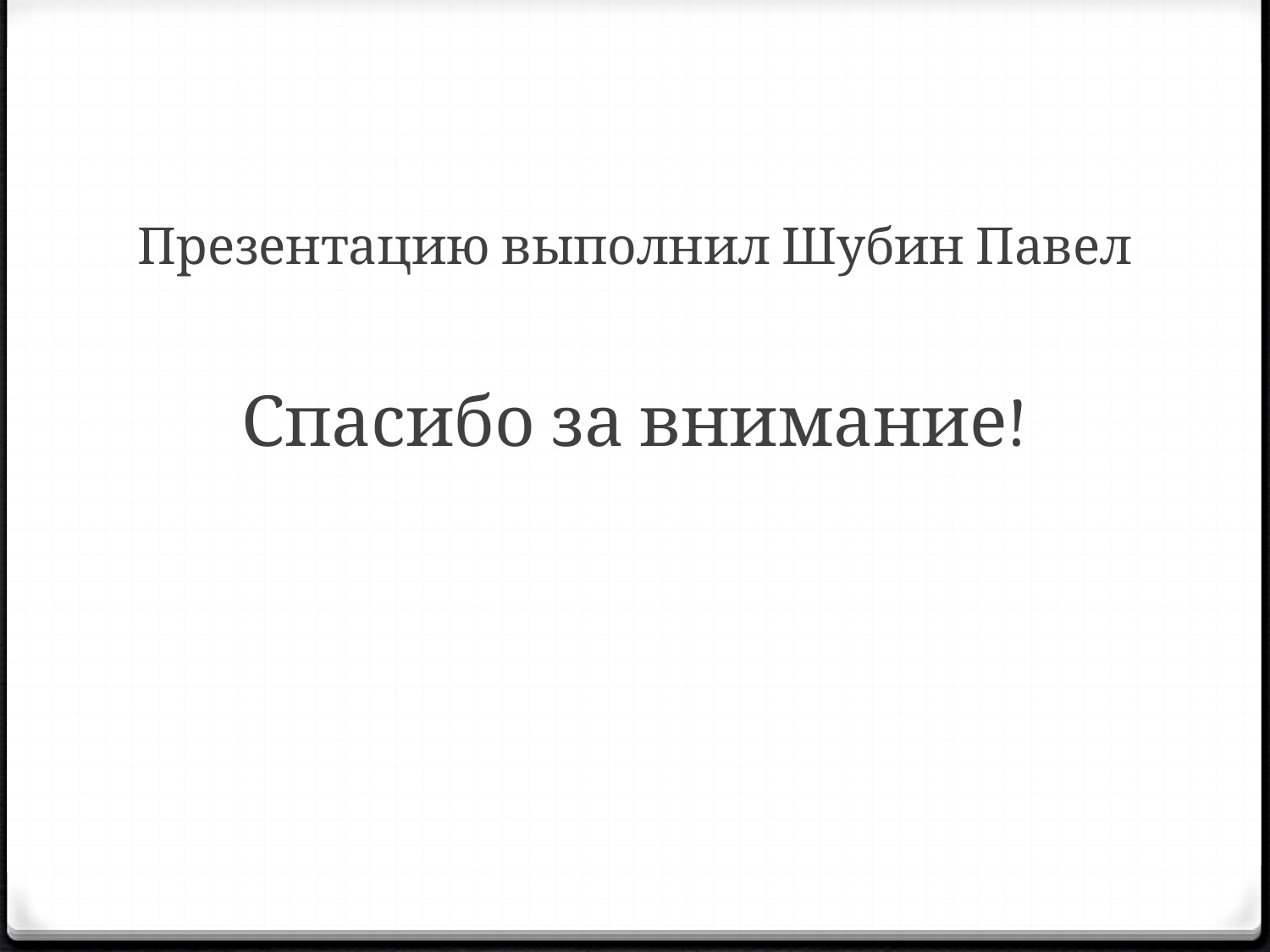

#

Презентацию выполнил Шубин Павел

Спасибо за внимание!